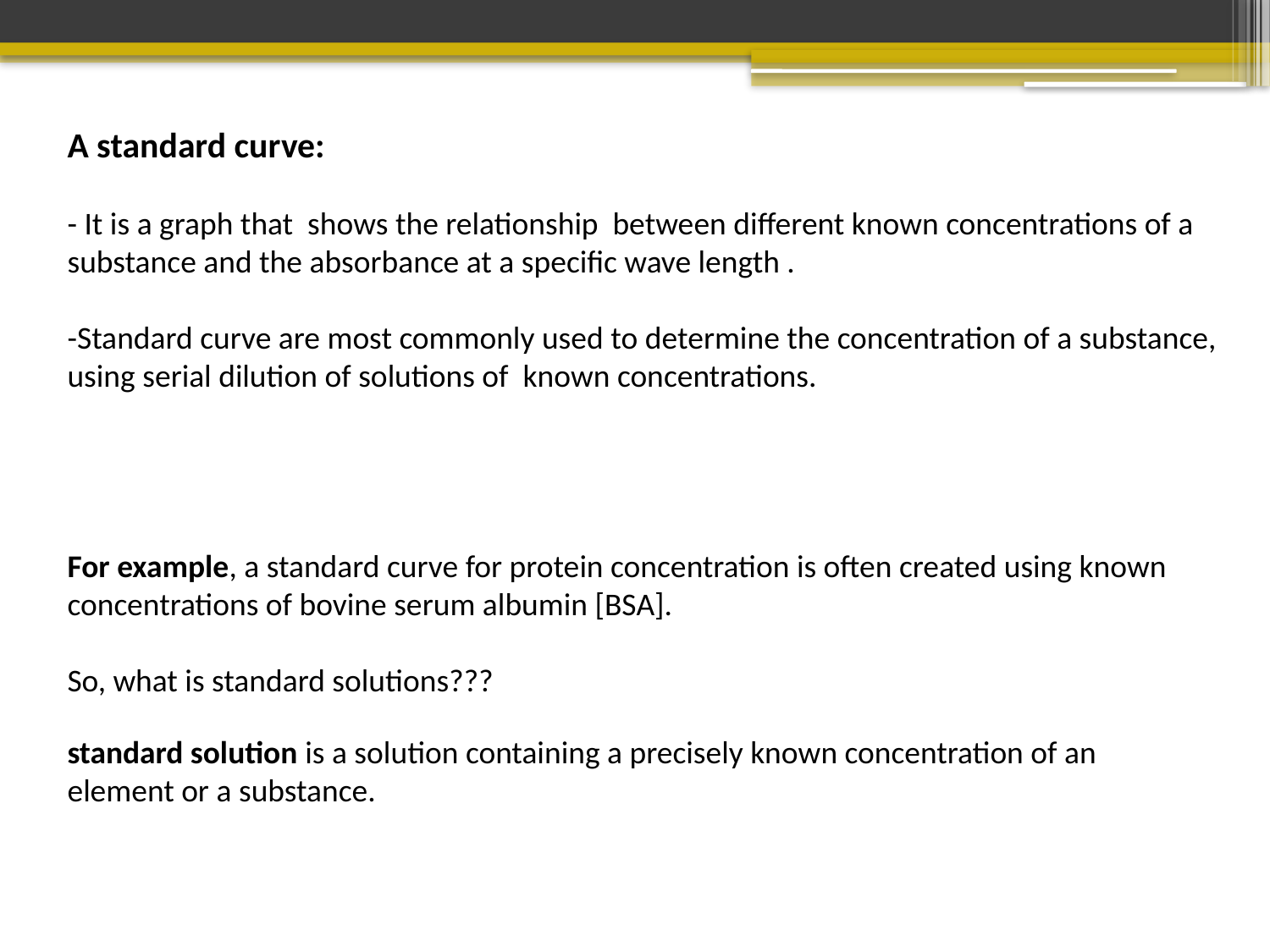

A standard curve:

- It is a graph that  shows the relationship  between different known concentrations of a substance and the absorbance at a specific wave length .

-Standard curve are most commonly used to determine the concentration of a substance, using serial dilution of solutions of  known concentrations.

For example, a standard curve for protein concentration is often created using known concentrations of bovine serum albumin [BSA].

So, what is standard solutions???

standard solution is a solution containing a precisely known concentration of an element or a substance.